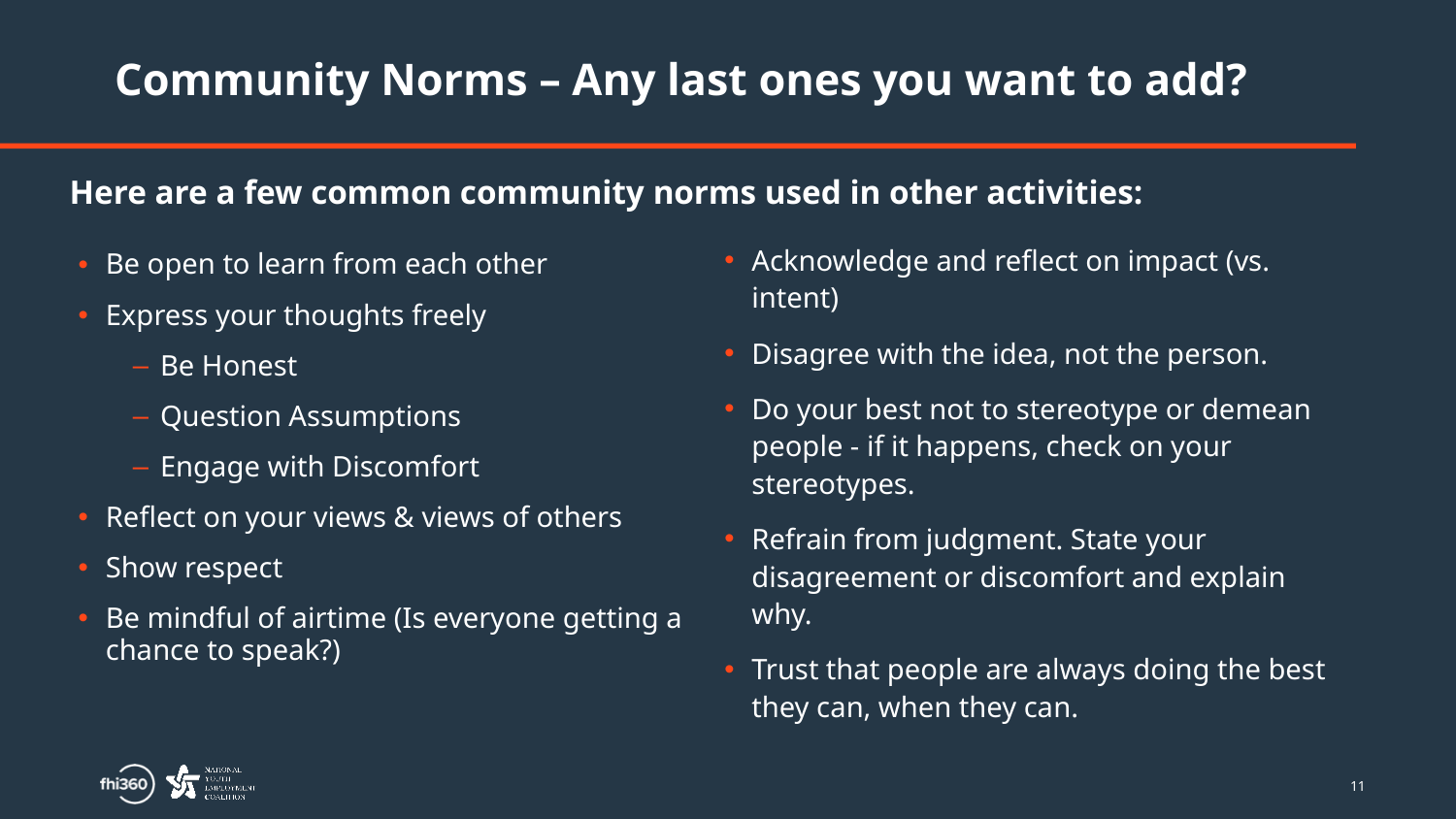

# Community Norms – Any last ones you want to add?
Here are a few common community norms used in other activities:
Acknowledge and reflect on impact (vs. intent)
Disagree with the idea, not the person.
Do your best not to stereotype or demean people - if it happens, check on your stereotypes.
Refrain from judgment. State your disagreement or discomfort and explain why.
Trust that people are always doing the best they can, when they can.

Be open to learn from each other
Express your thoughts freely
Be Honest
Question Assumptions
Engage with Discomfort
Reflect on your views & views of others
Show respect
Be mindful of airtime (Is everyone getting a chance to speak?)